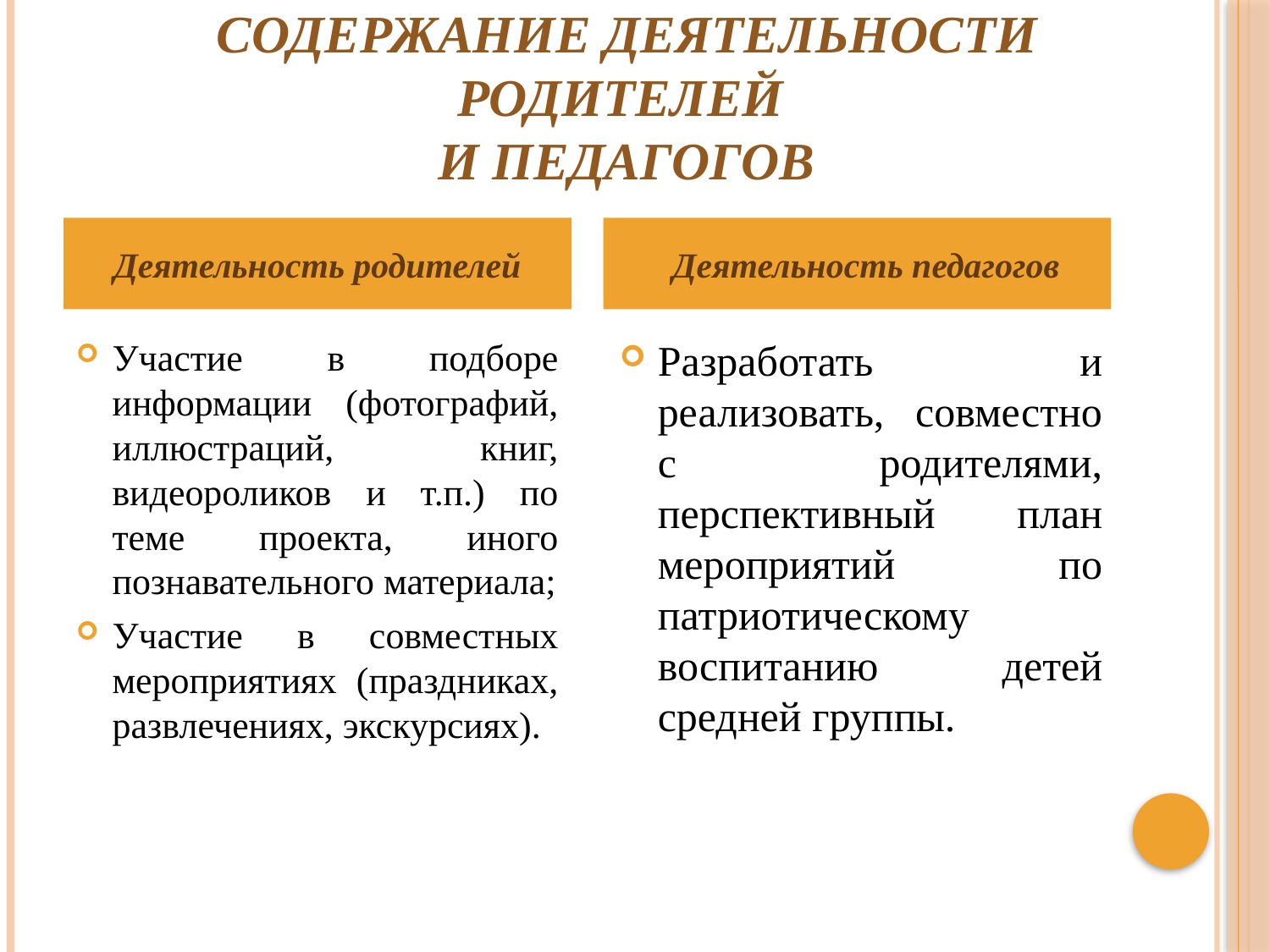

# Содержание деятельности родителей и педагогов

Деятельность родителей

  Деятельность педагогов

Участие в подборе информации (фотографий, иллюстраций, книг, видеороликов и т.п.) по теме проекта, иного познавательного материала;
Участие в совместных мероприятиях (праздниках, развлечениях, экскурсиях).

Разработать и реализовать, совместно с родителями, перспективный план мероприятий по патриотическому воспитанию детей средней группы.